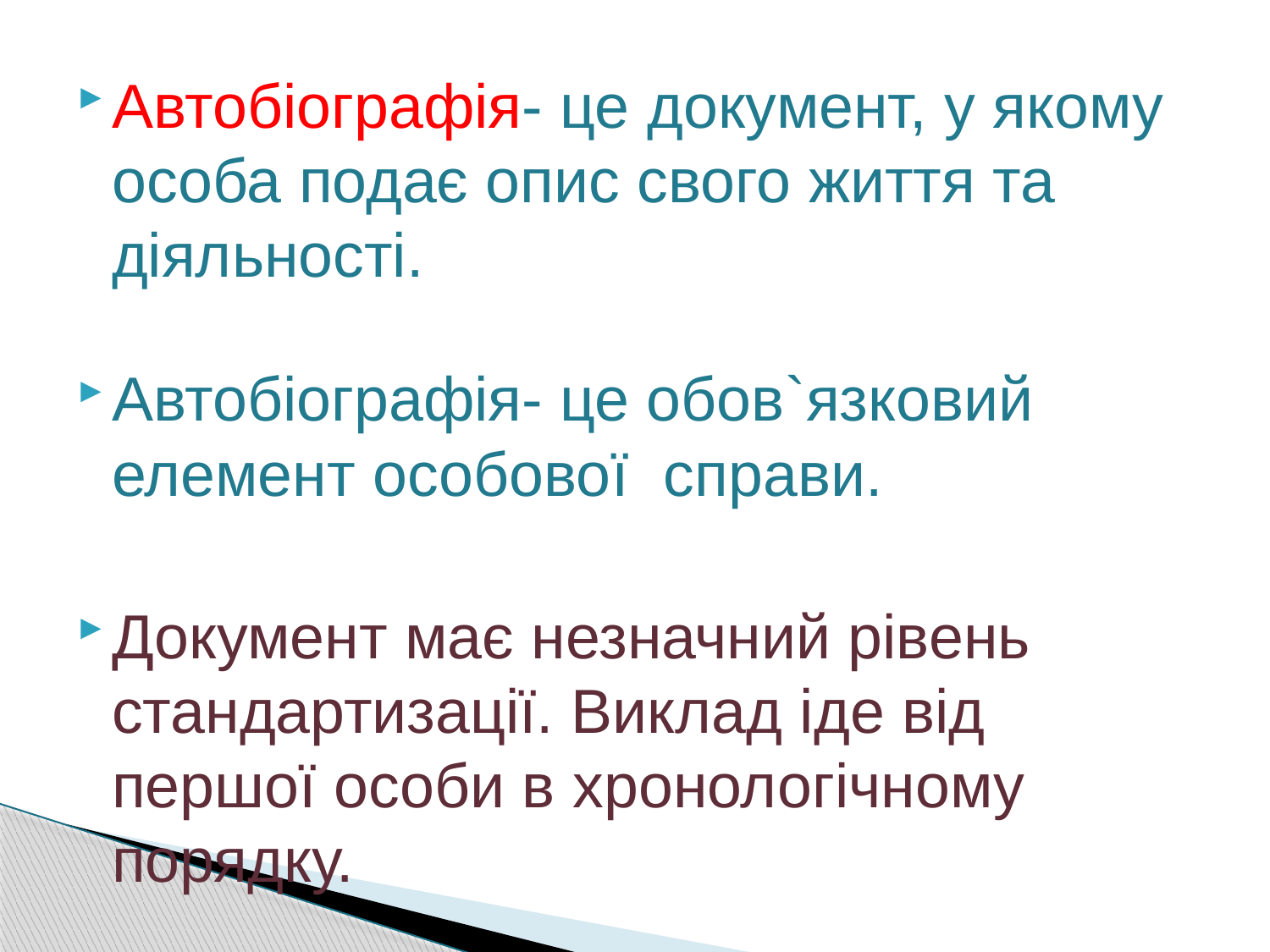

Автобіографія- це документ, у якому особа подає опис свого життя та діяльності.

Автобіографія- це обов`язковий елемент особової  справи.

Документ має незначний рівень стандартизації. Виклад іде від першої особи в хронологічному порядку.